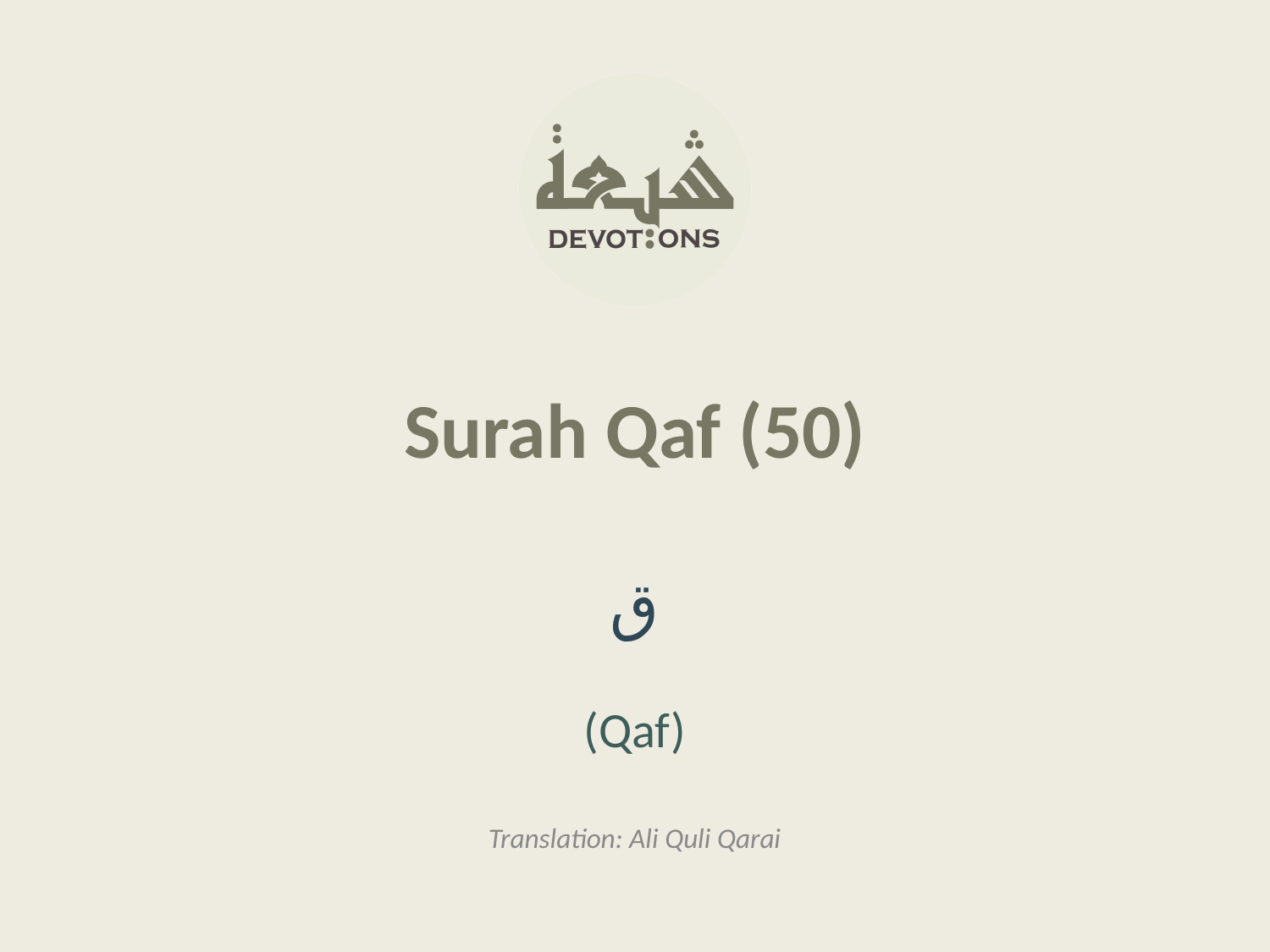

Surah Qaf (50)
ق
(Qaf)
Translation: Ali Quli Qarai